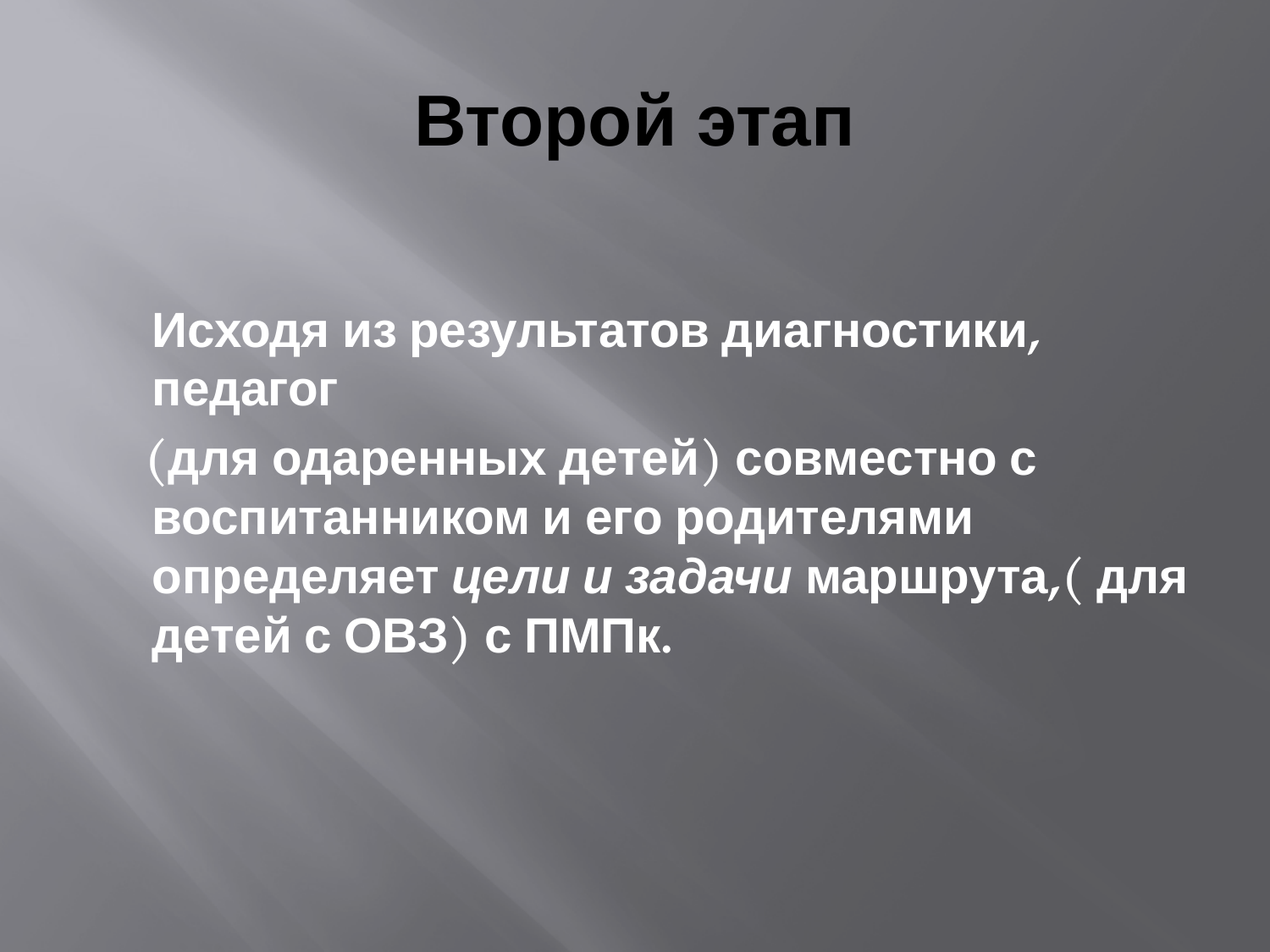

# Второй этап

	Исходя из результатов диагностики, педагог
    (для одаренных детей) совместно с воспитанником и его родителями определяет цели и задачи маршрута,( для детей с ОВЗ) с ПМПк.